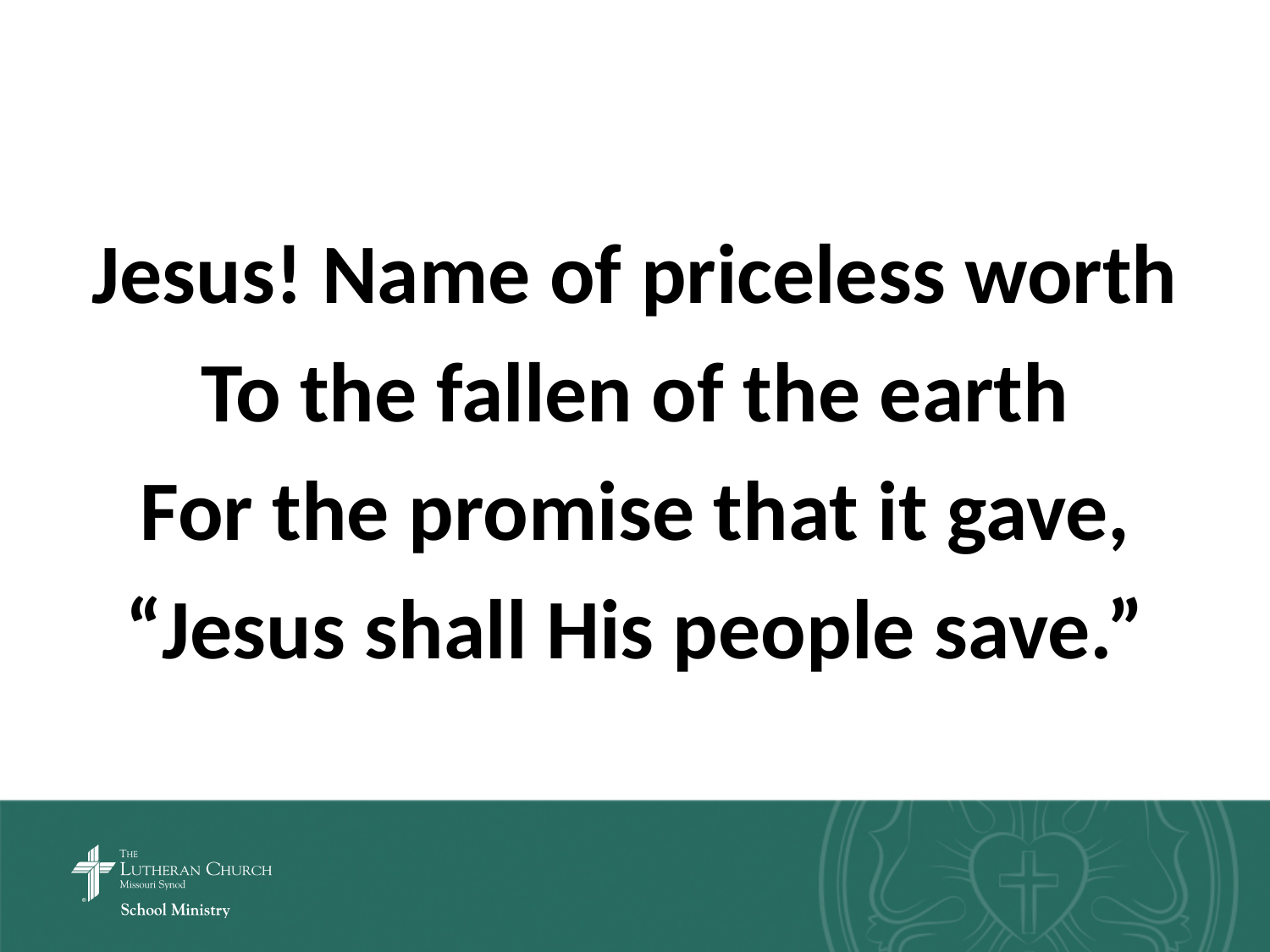

Jesus! Name of priceless worth
To the fallen of the earth
For the promise that it gave,
“Jesus shall His people save.”